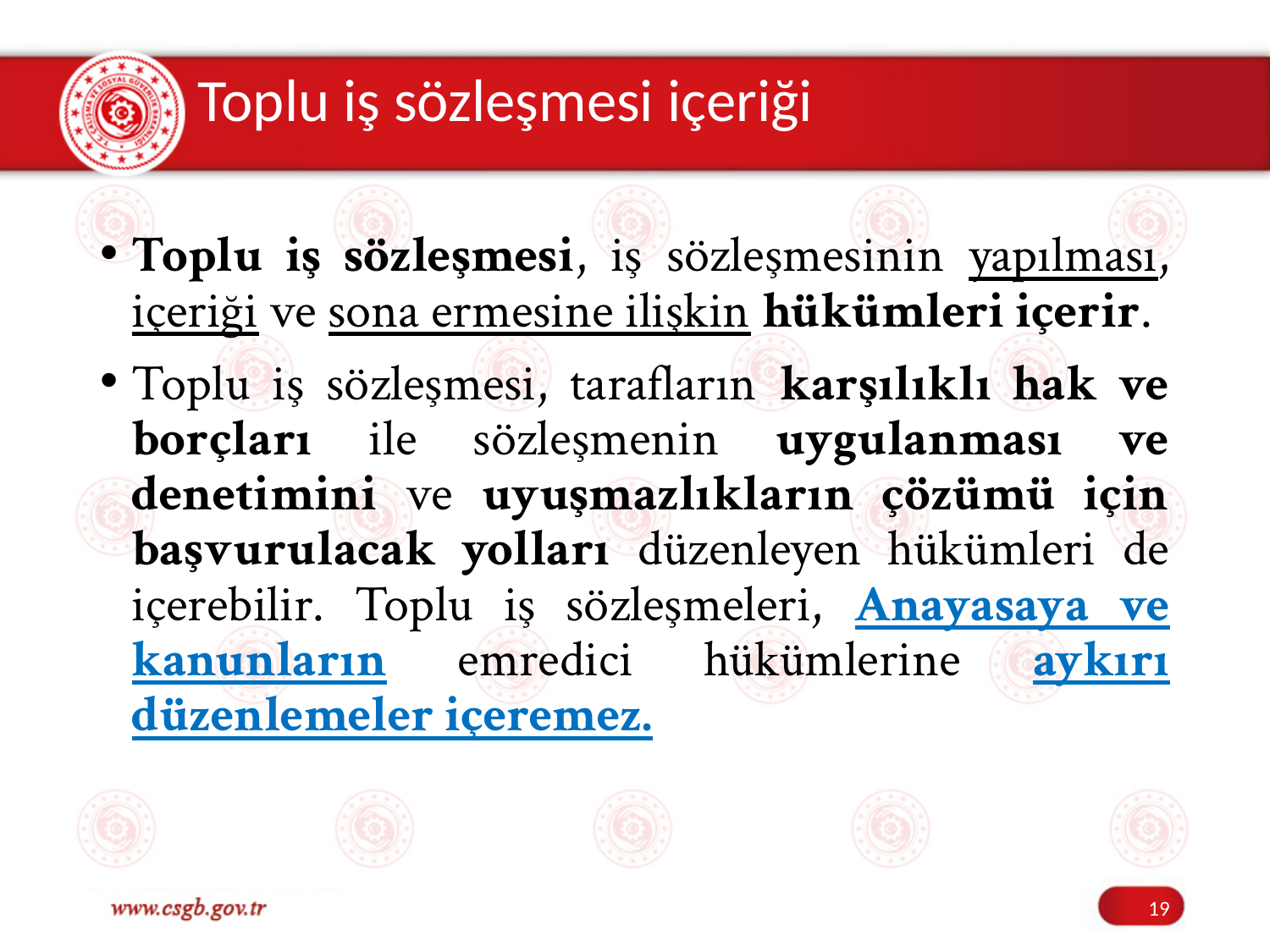

# Toplu iş sözleşmesi içeriği
Toplu iş sözleşmesi, iş sözleşmesinin yapılması, içeriği ve sona ermesine ilişkin hükümleri içerir.
Toplu iş sözleşmesi, tarafların karşılıklı hak ve borçları ile sözleşmenin uygulanması ve denetimini ve uyuşmazlıkların çözümü için başvurulacak yolları düzenleyen hükümleri de içerebilir. Toplu iş sözleşmeleri, Anayasaya ve kanunların emredici hükümlerine aykırı düzenlemeler içeremez.

19